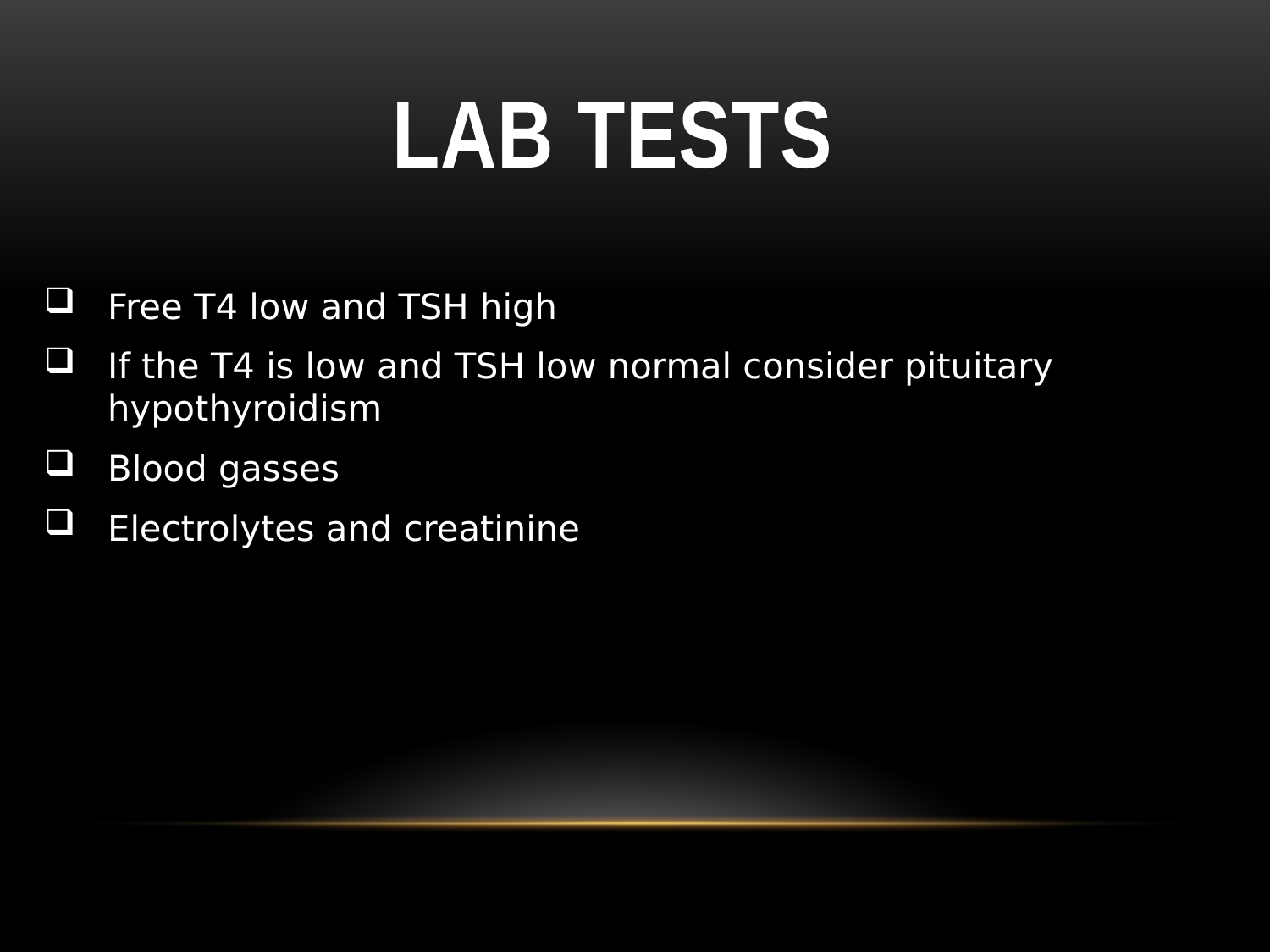

# Lab Tests
Free T4 low and TSH high
If the T4 is low and TSH low normal consider pituitary hypothyroidism
Blood gasses
Electrolytes and creatinine